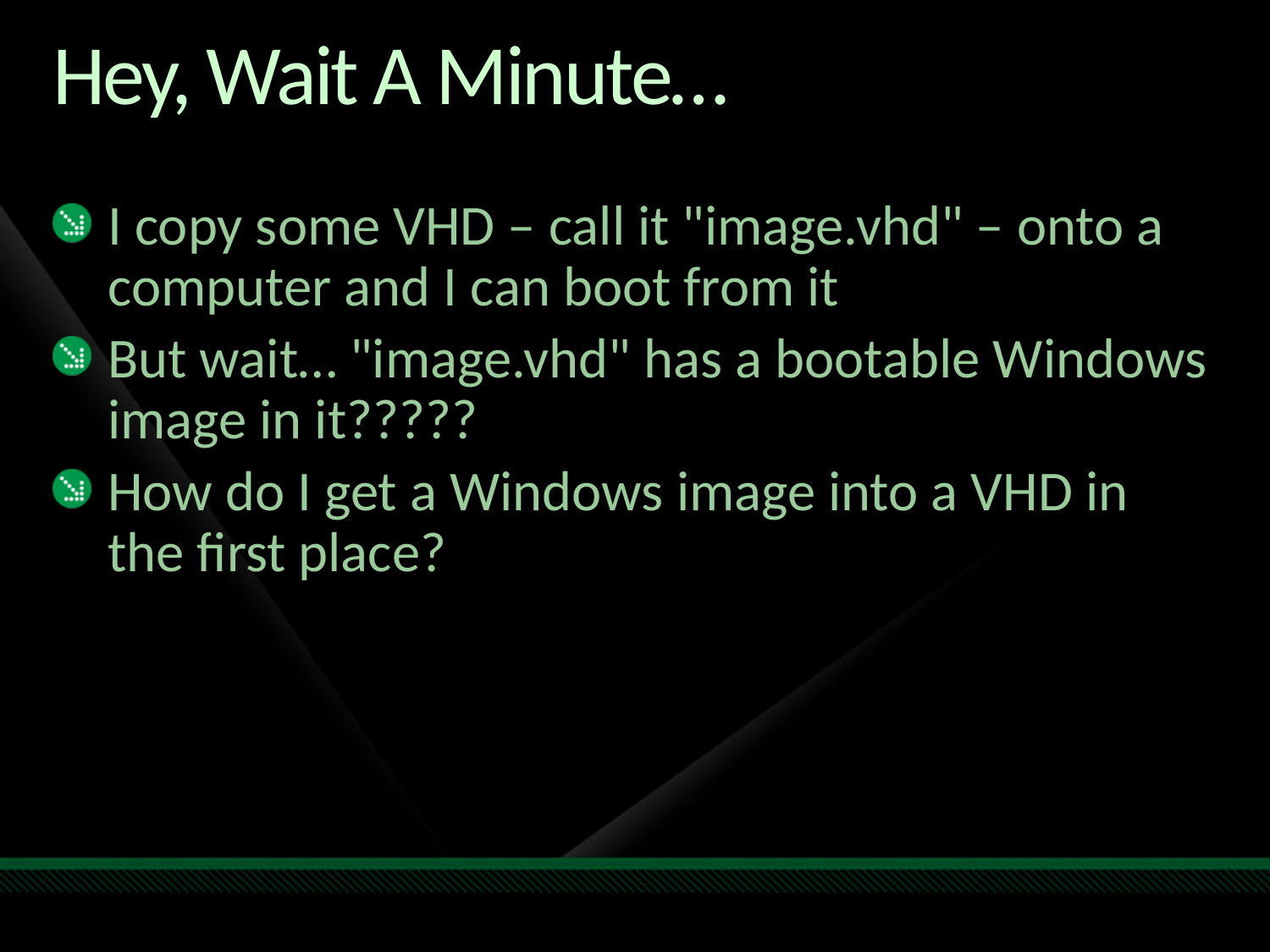

# Hey, Wait A Minute…
I copy some VHD – call it "image.vhd" – onto a computer and I can boot from it
But wait… "image.vhd" has a bootable Windows image in it?????
How do I get a Windows image into a VHD in the first place?